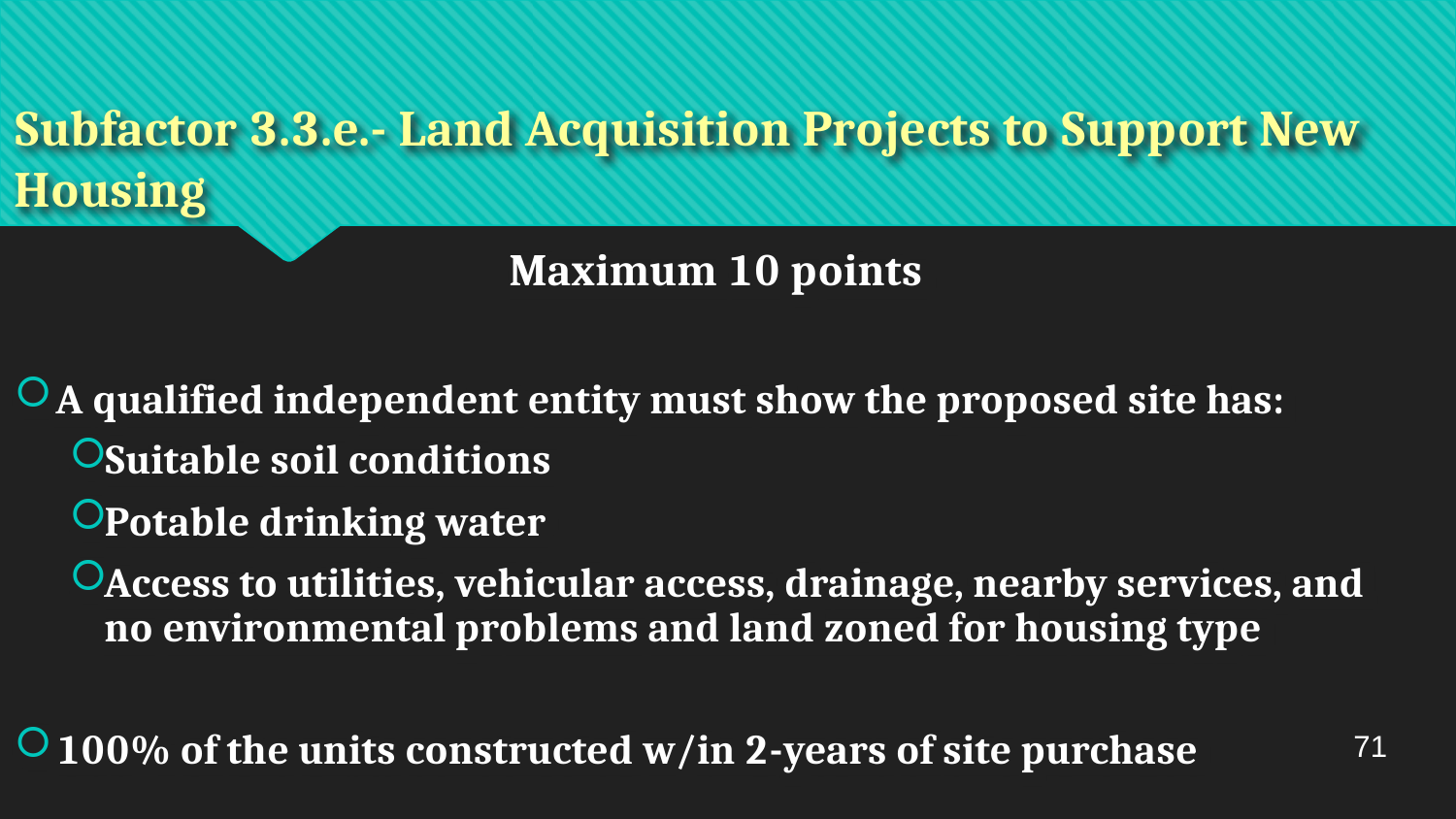

# Subfactor 3.3.e.- Land Acquisition Projects to Support New Housing
Maximum 10 points

A qualified independent entity must show the proposed site has:
Suitable soil conditions
Potable drinking water
Access to utilities, vehicular access, drainage, nearby services, and no environmental problems and land zoned for housing type

100% of the units constructed w/in 2-years of site purchase

71